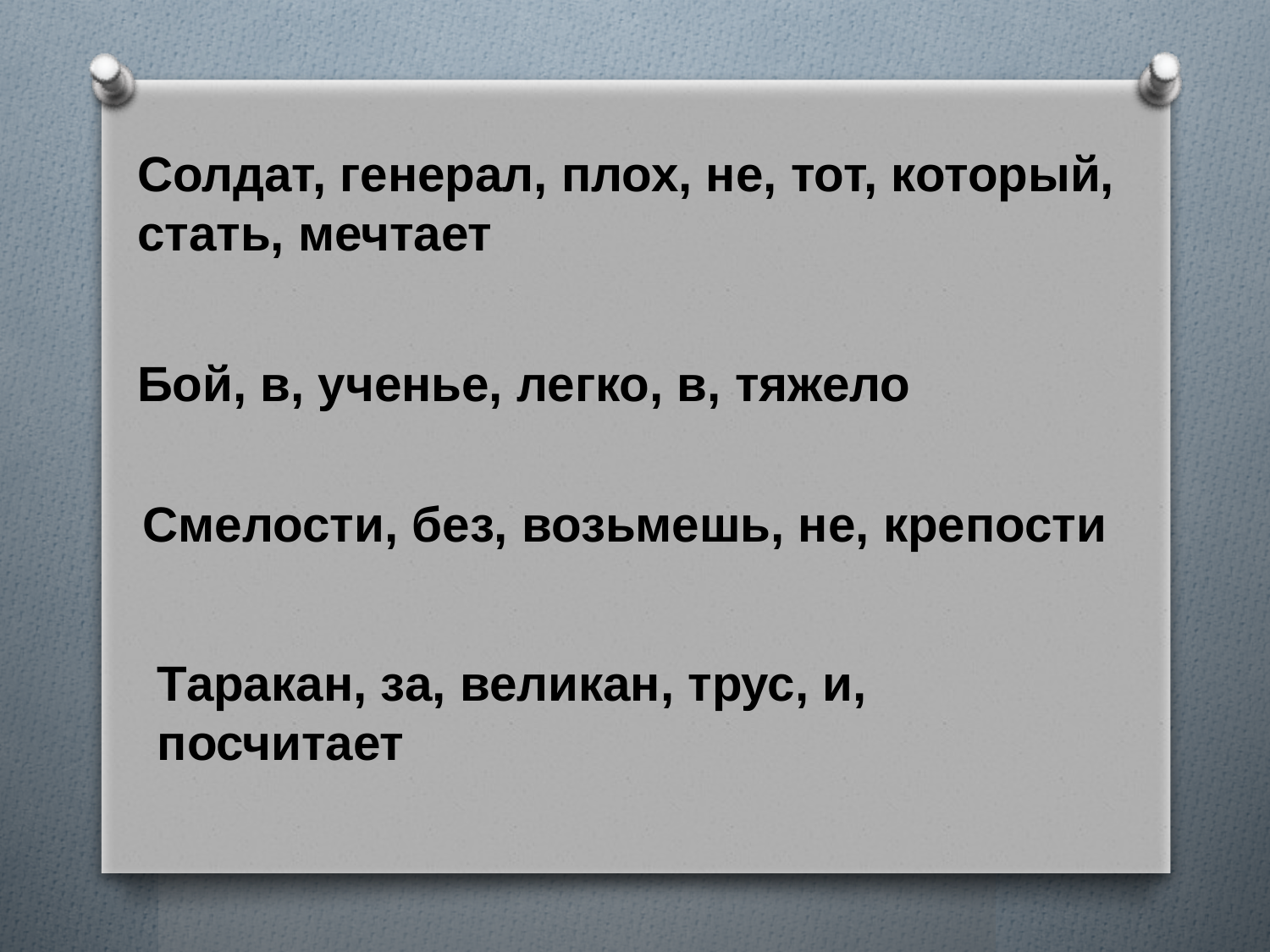

Солдат, генерал, плох, не, тот, который, стать, мечтает
Бой, в, ученье, легко, в, тяжело
Смелости, без, возьмешь, не, крепости
Таракан, за, великан, трус, и, посчитает